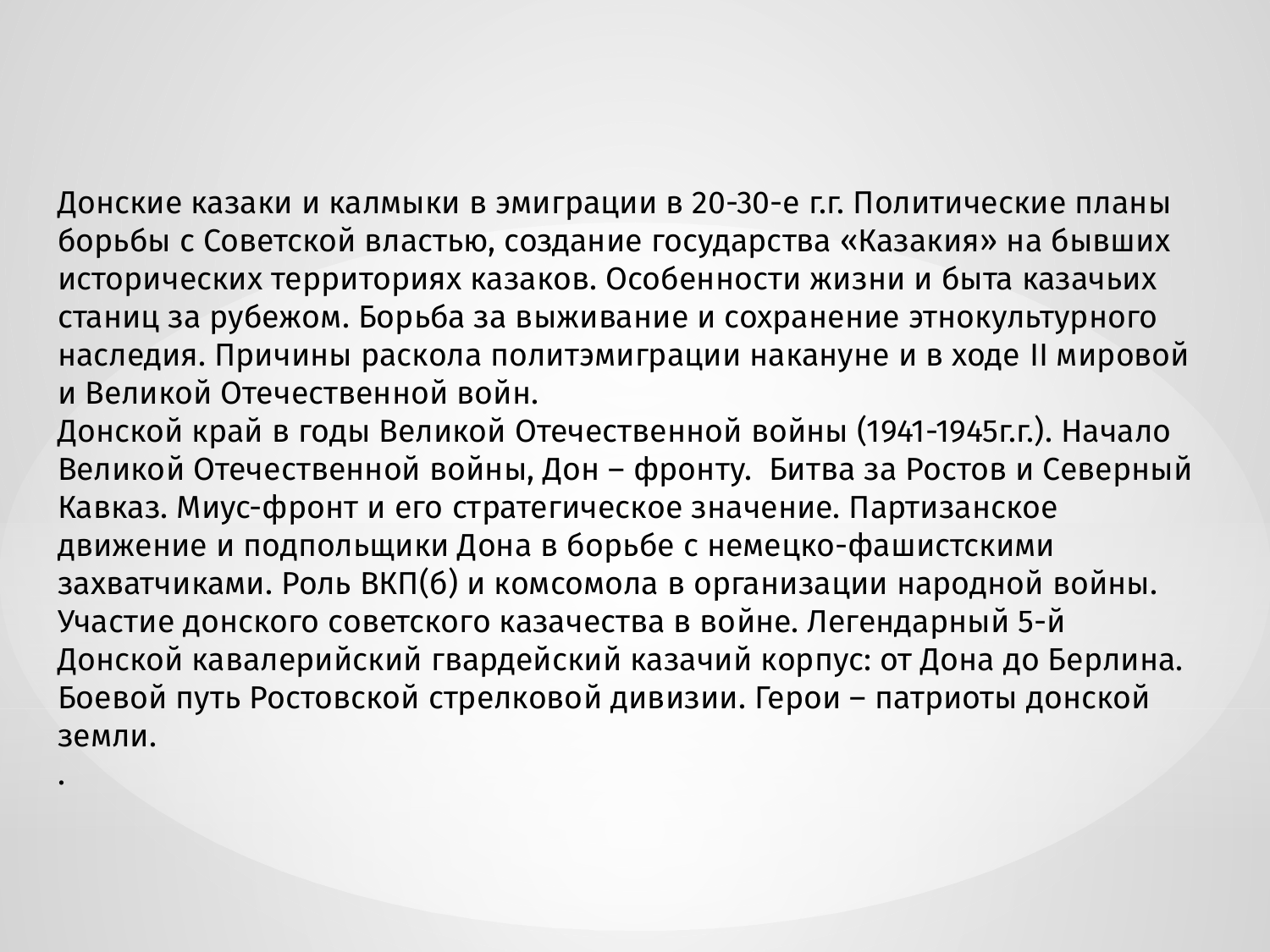

Донские казаки и калмыки в эмиграции в 20-30-е г.г. Политические планы борьбы с Советской властью, создание государства «Казакия» на бывших исторических территориях казаков. Особенности жизни и быта казачьих станиц за рубежом. Борьба за выживание и сохранение этнокультурного наследия. Причины раскола политэмиграции накануне и в ходе II мировой и Великой Отечественной войн.
Донской край в годы Великой Отечественной войны (1941-1945г.г.). Начало Великой Отечественной войны, Дон – фронту.  Битва за Ростов и Северный Кавказ. Миус-фронт и его стратегическое значение. Партизанское движение и подпольщики Дона в борьбе с немецко-фашистскими захватчиками. Роль ВКП(б) и комсомола в организации народной войны. Участие донского советского казачества в войне. Легендарный 5-й Донской кавалерийский гвардейский казачий корпус: от Дона до Берлина. Боевой путь Ростовской стрелковой дивизии. Герои – патриоты донской земли.
.